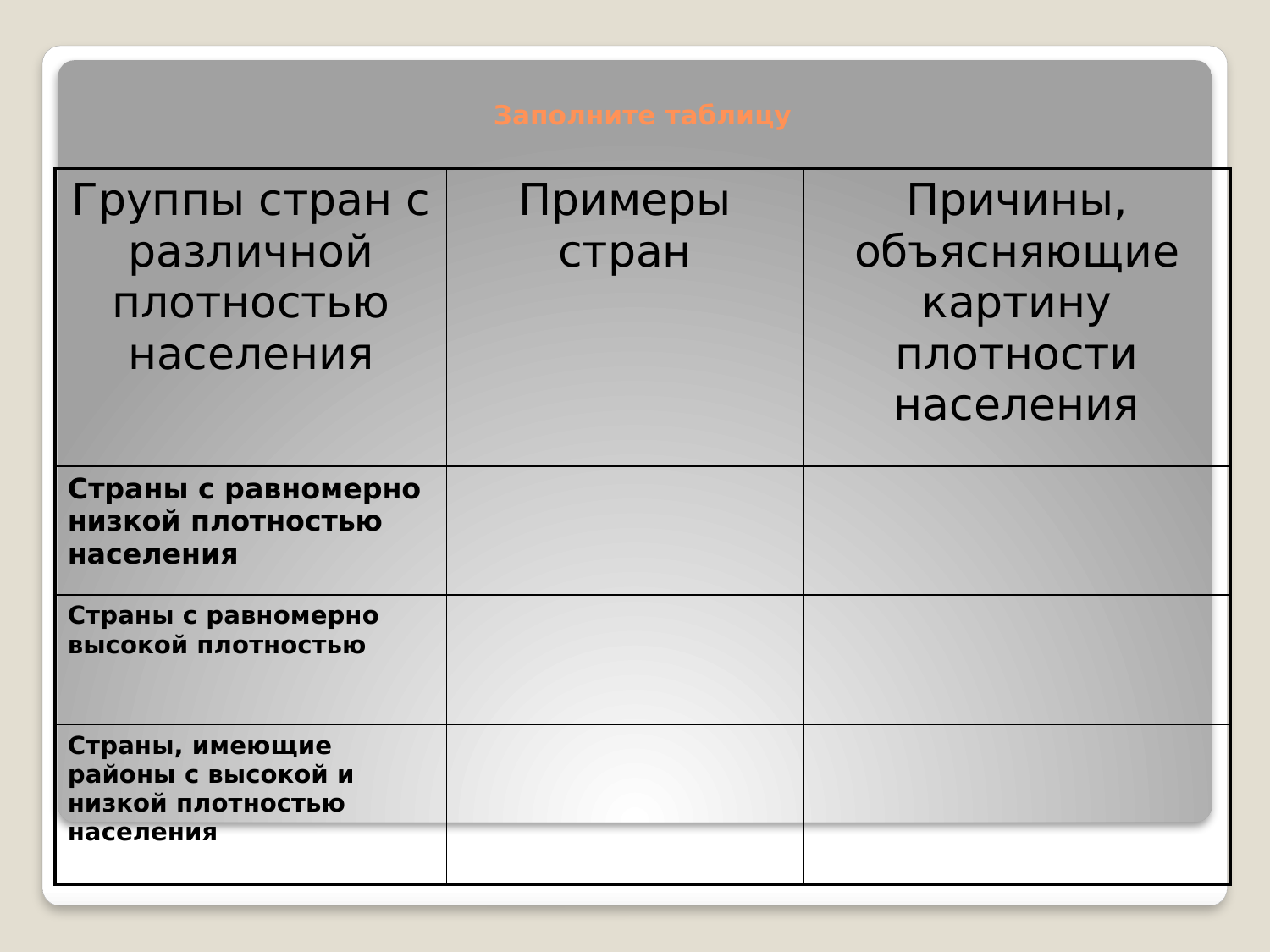

# Заполните таблицу
| Группы стран с различной плотностью населения | Примеры стран | Причины, объясняющие картину плотности населения |
| --- | --- | --- |
| Страны с равномерно низкой плотностью населения |  |  |
| Страны с равномерно высокой плотностью |  |  |
| Страны, имеющие районы с высокой и низкой плотностью населения |  |  |